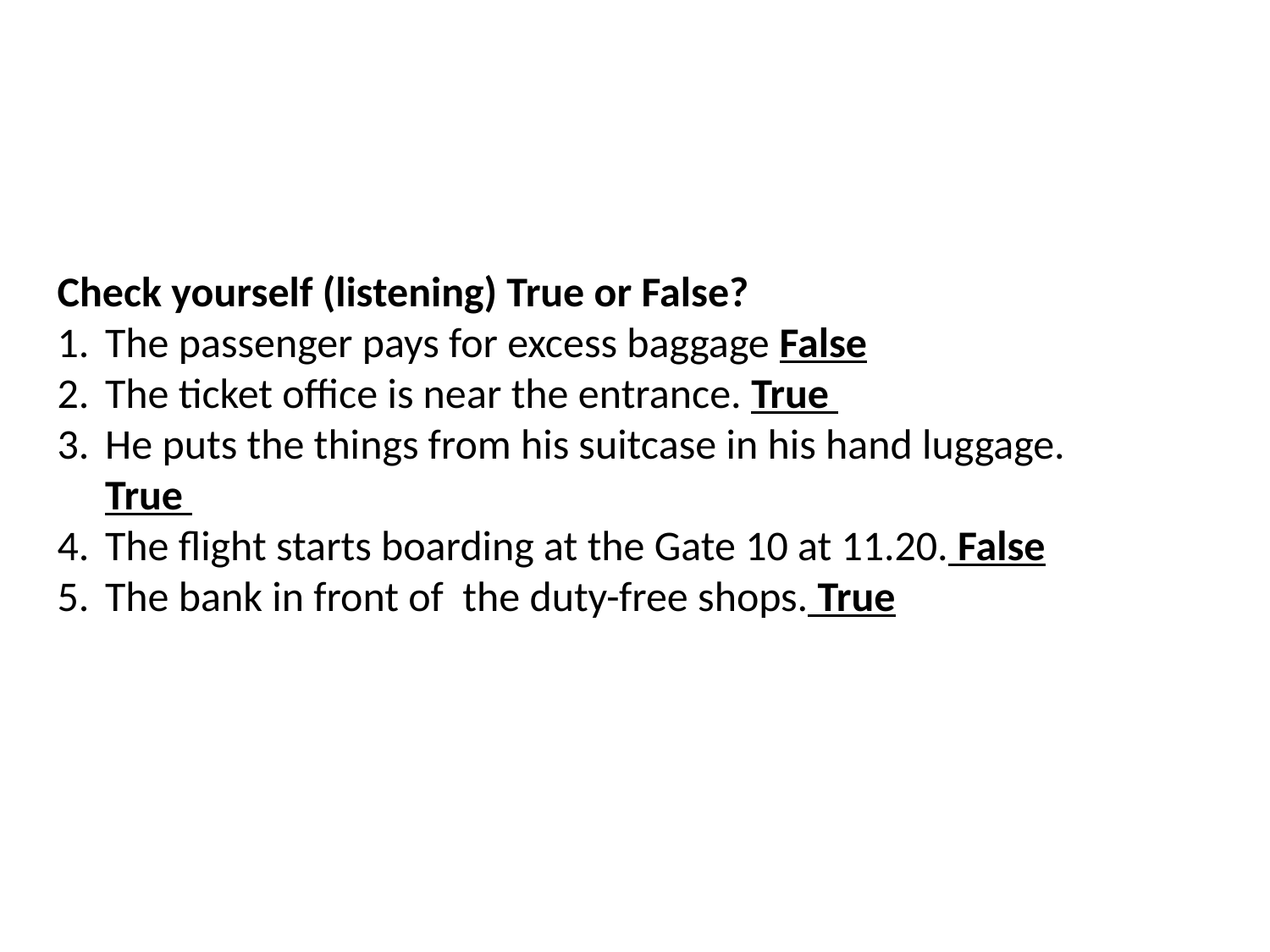

Check yourself (listening) True or False?
The passenger pays for excess baggage False
The ticket office is near the entrance. True
He puts the things from his suitcase in his hand luggage. True
The flight starts boarding at the Gate 10 at 11.20. False
The bank in front of  the duty-free shops. True